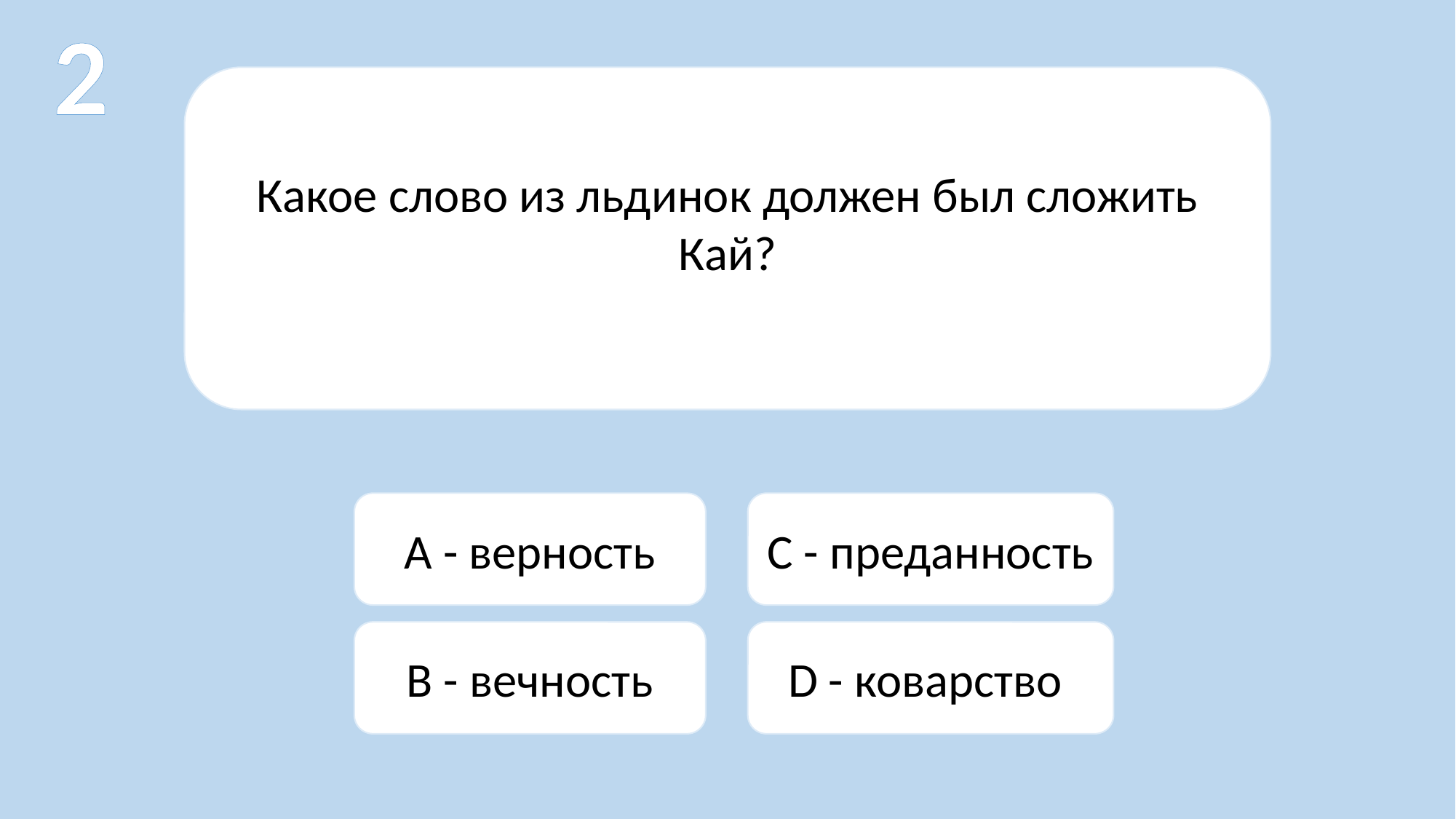

2
Какое слово из льдинок должен был сложить Кай?

C - преданность
A - верность
D - коварство
B - вечность